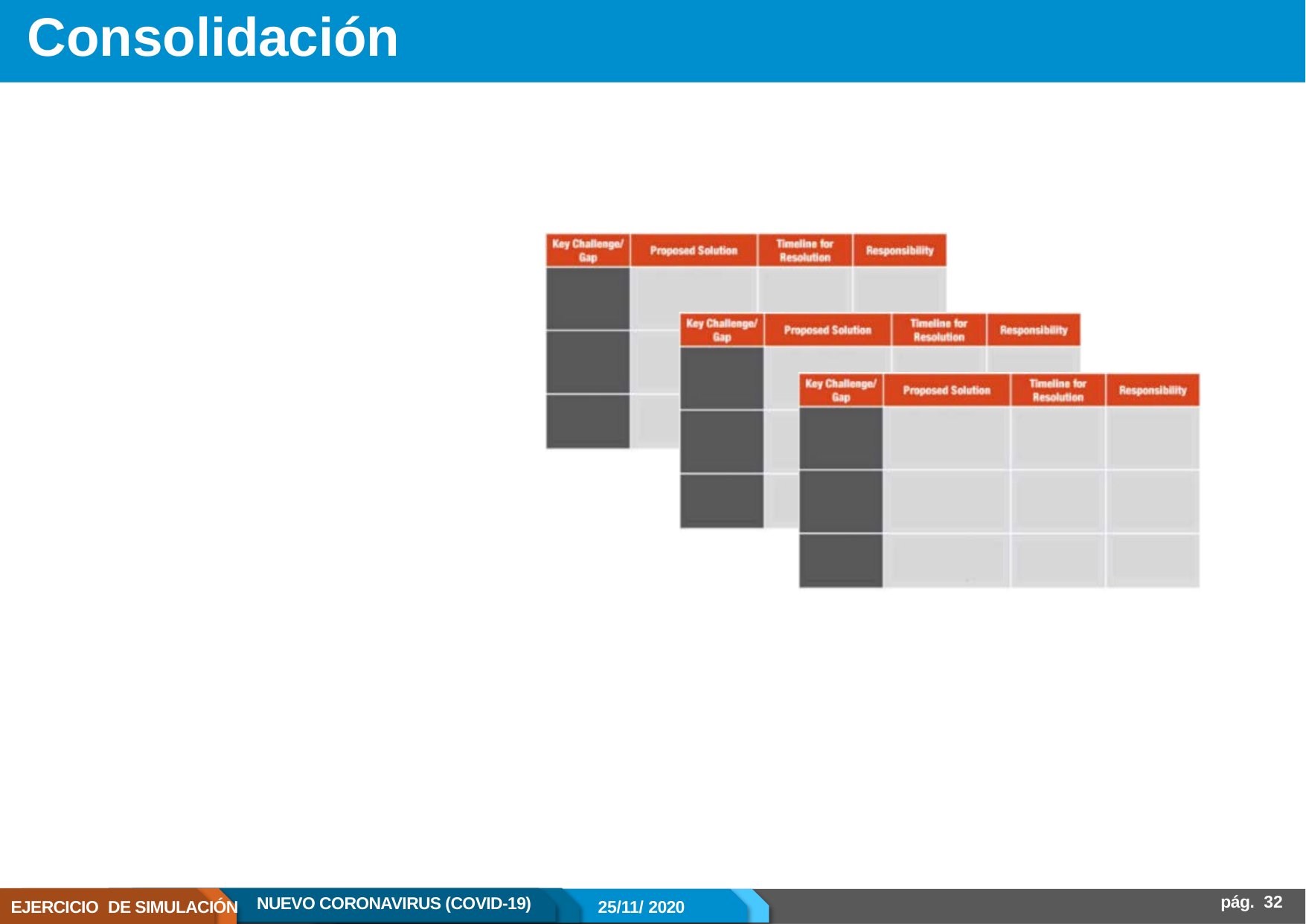

# Consolidación

pág.  32
NUEVO CORONAVIRUS (COVID-19)
EJERCICIO  DE SIMULACIÓN
25/11/ 2020